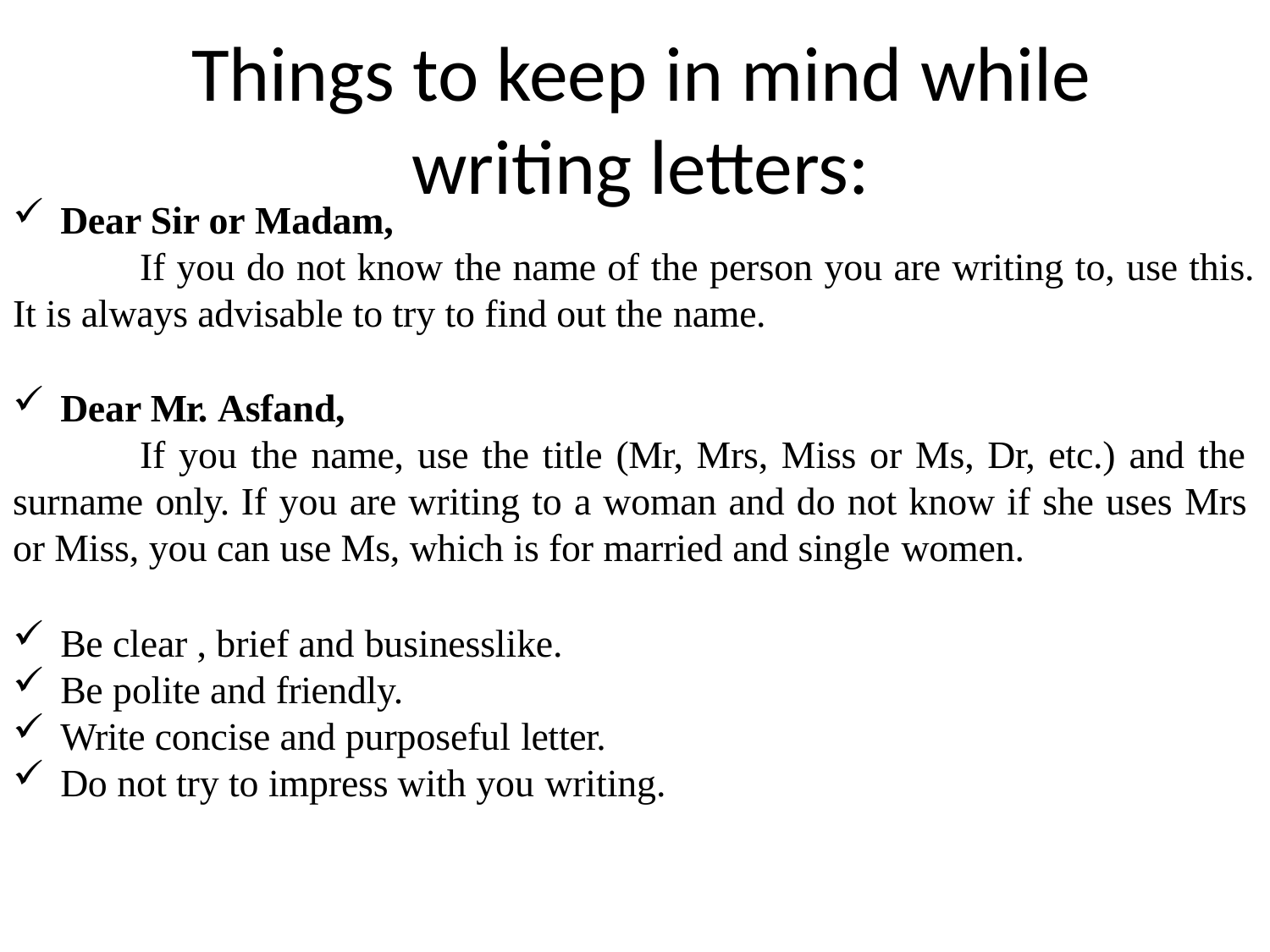

# Things to keep in mind while writing letters:
Dear Sir or Madam,
If you do not know the name of the person you are writing to, use this.
It is always advisable to try to find out the name.

Dear Mr. Asfand,
If you the name, use the title (Mr, Mrs, Miss or Ms, Dr, etc.) and the  surname only. If you are writing to a woman and do not know if she uses Mrs  or Miss, you can use Ms, which is for married and single women.

Be clear , brief and businesslike.
Be polite and friendly.
Write concise and purposeful letter.
Do not try to impress with you writing.